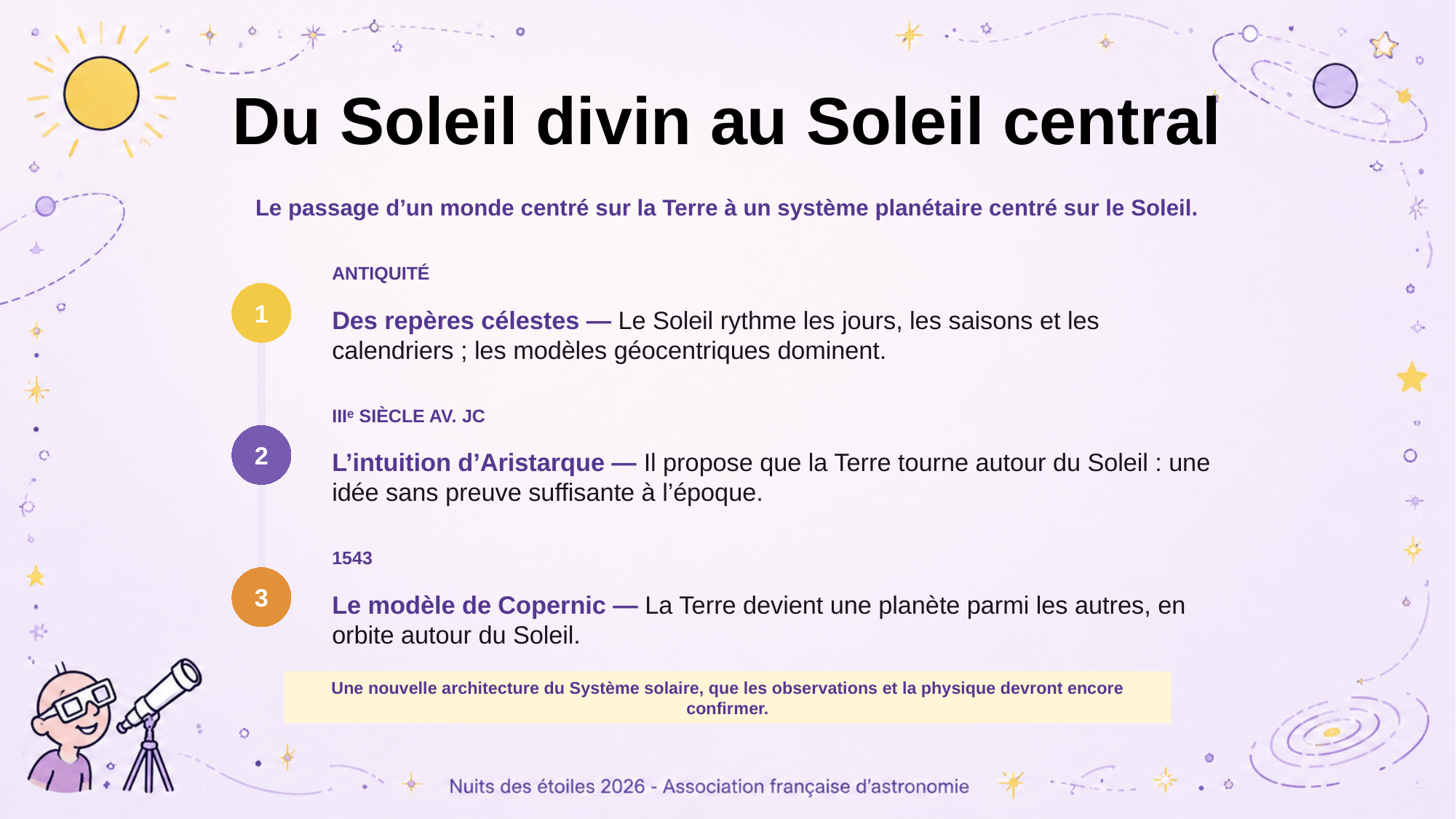

# Du Soleil divin au Soleil central
Le passage d’un monde centré sur la Terre à un système planétaire centré sur le Soleil.
ANTIQUITÉ

1
Des repères célestes — Le Soleil rythme les jours, les saisons et les calendriers ; les modèles géocentriques dominent.
IIIᵉ SIÈCLE AV. JC
2
L’intuition d’Aristarque — Il propose que la Terre tourne autour du Soleil : une idée sans preuve suffisante à l’époque.
1543
3
Le modèle de Copernic — La Terre devient une planète parmi les autres, en orbite autour du Soleil.
Une nouvelle architecture du Système solaire, que les observations et la physique devront encore confirmer.